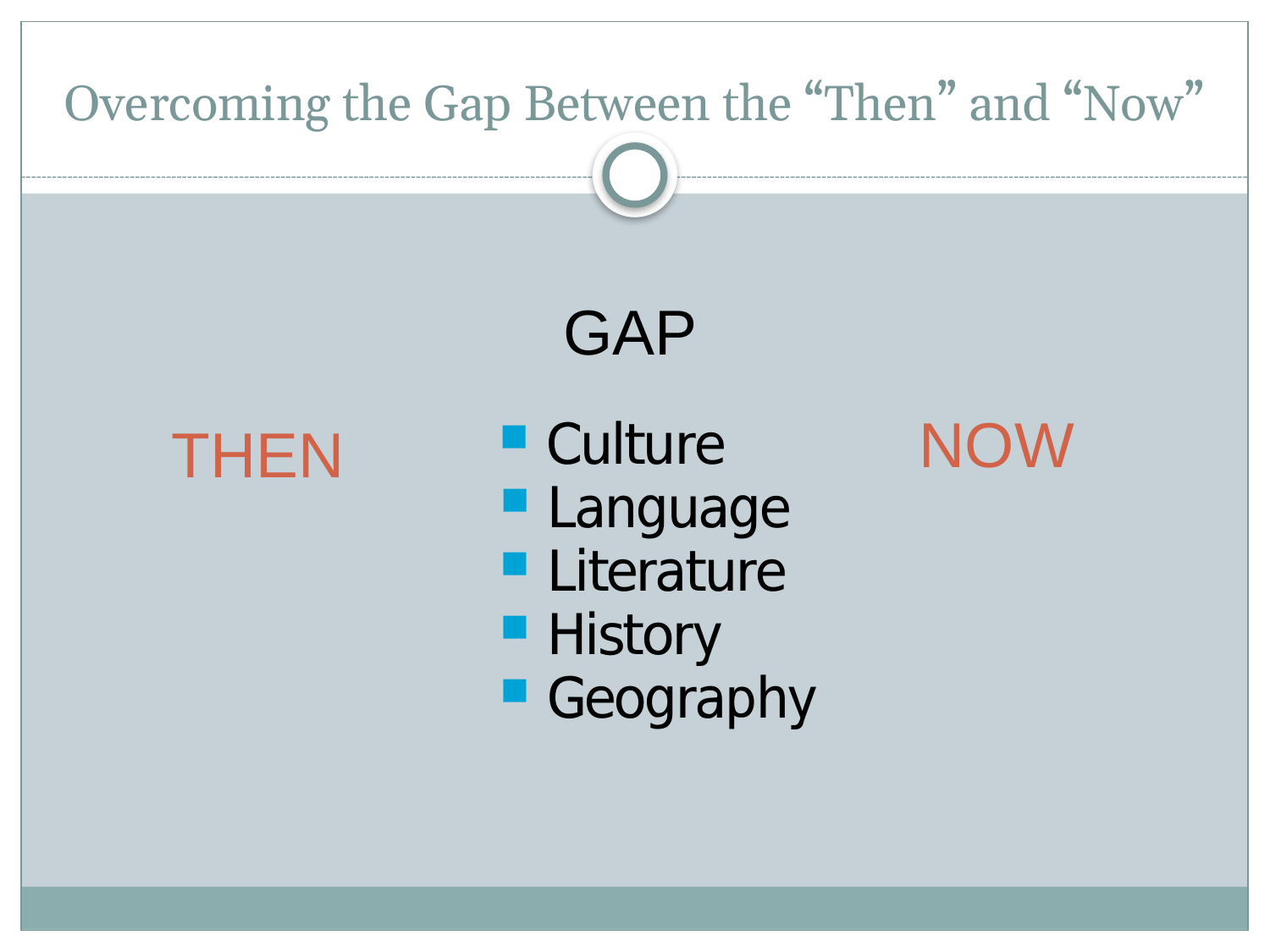

# Overcoming the Gap Between the “Then” and “Now”
GAP
NOW
Culture
THEN
Language
Literature
History
Geography